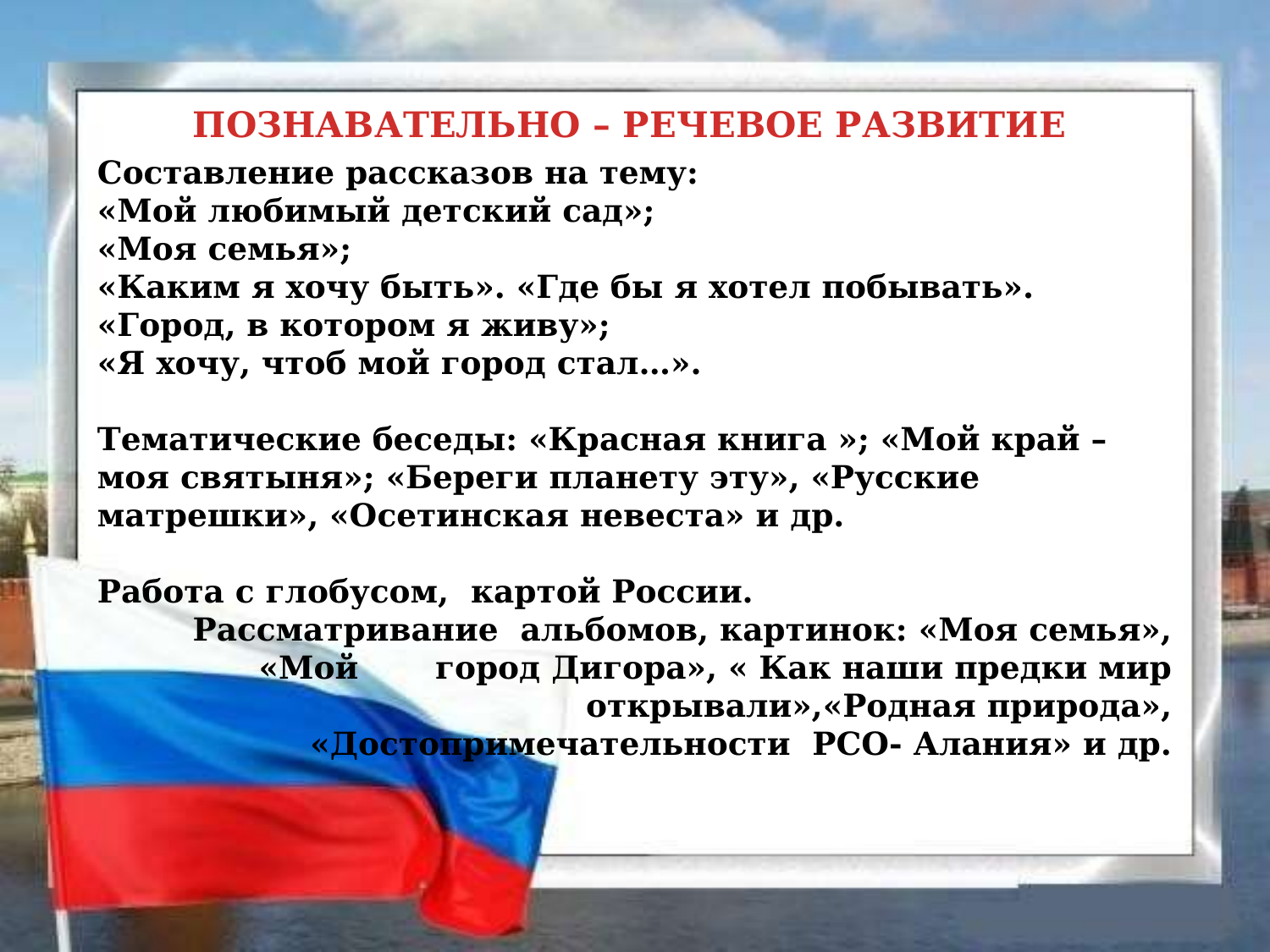

ПОЗНАВАТЕЛЬНО – РЕЧЕВОЕ РАЗВИТИЕ
Составление рассказов на тему:
«Мой любимый детский сад»;
«Моя семья»;
«Каким я хочу быть». «Где бы я хотел побывать». «Город, в котором я живу»;
«Я хочу, чтоб мой город стал…».

Тематические беседы: «Красная книга »; «Мой край – моя святыня»; «Береги планету эту», «Русские матрешки», «Осетинская невеста» и др.

Работа с глобусом,  картой России.
Рассматривание  альбомов, картинок: «Моя семья», «Мой       город Дигора», « Как наши предки мир открывали»,«Родная природа», «Достопримечательности  РСО- Алания» и др.